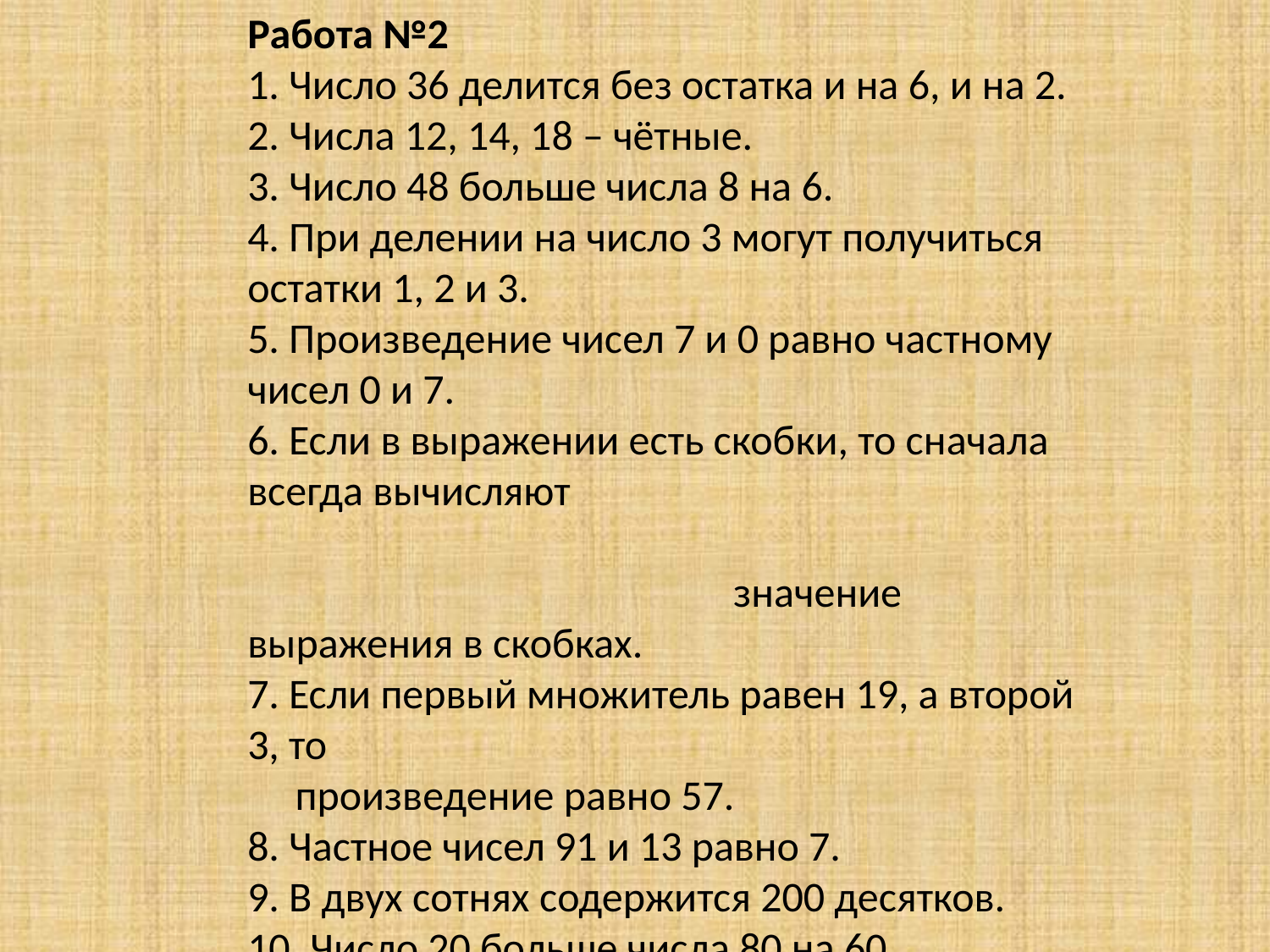

Работа №2
1. Число 36 делится без остатка и на 6, и на 2.
2. Числа 12, 14, 18 – чётные.
3. Число 48 больше числа 8 на 6.
4. При делении на число 3 могут получиться остатки 1, 2 и 3.
5. Произведение чисел 7 и 0 равно частному чисел 0 и 7.
6. Если в выражении есть скобки, то сначала всегда вычисляют                                                                                                                                                                                                 значение выражения в скобках.
7. Если первый множитель равен 19, а второй 3, то
     произведение равно 57.
8. Частное чисел 91 и 13 равно 7.
9. В двух сотнях содержится 200 десятков.
10. Число 20 больше числа 80 на 60.
Пишите только да или нет.